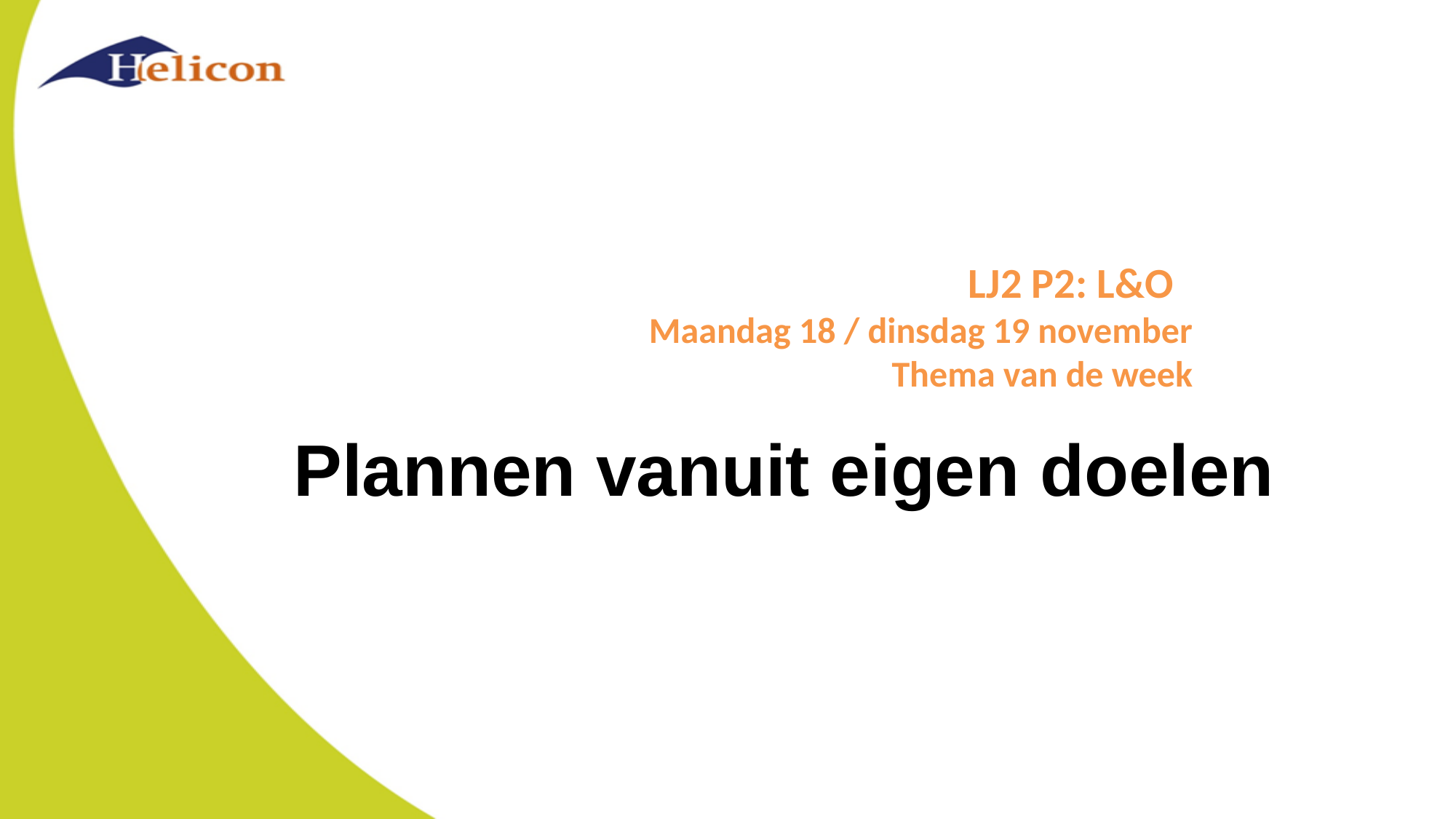

LJ2 P2: L&O
Maandag 18 / dinsdag 19 november
Thema van de week
Plannen vanuit eigen doelen